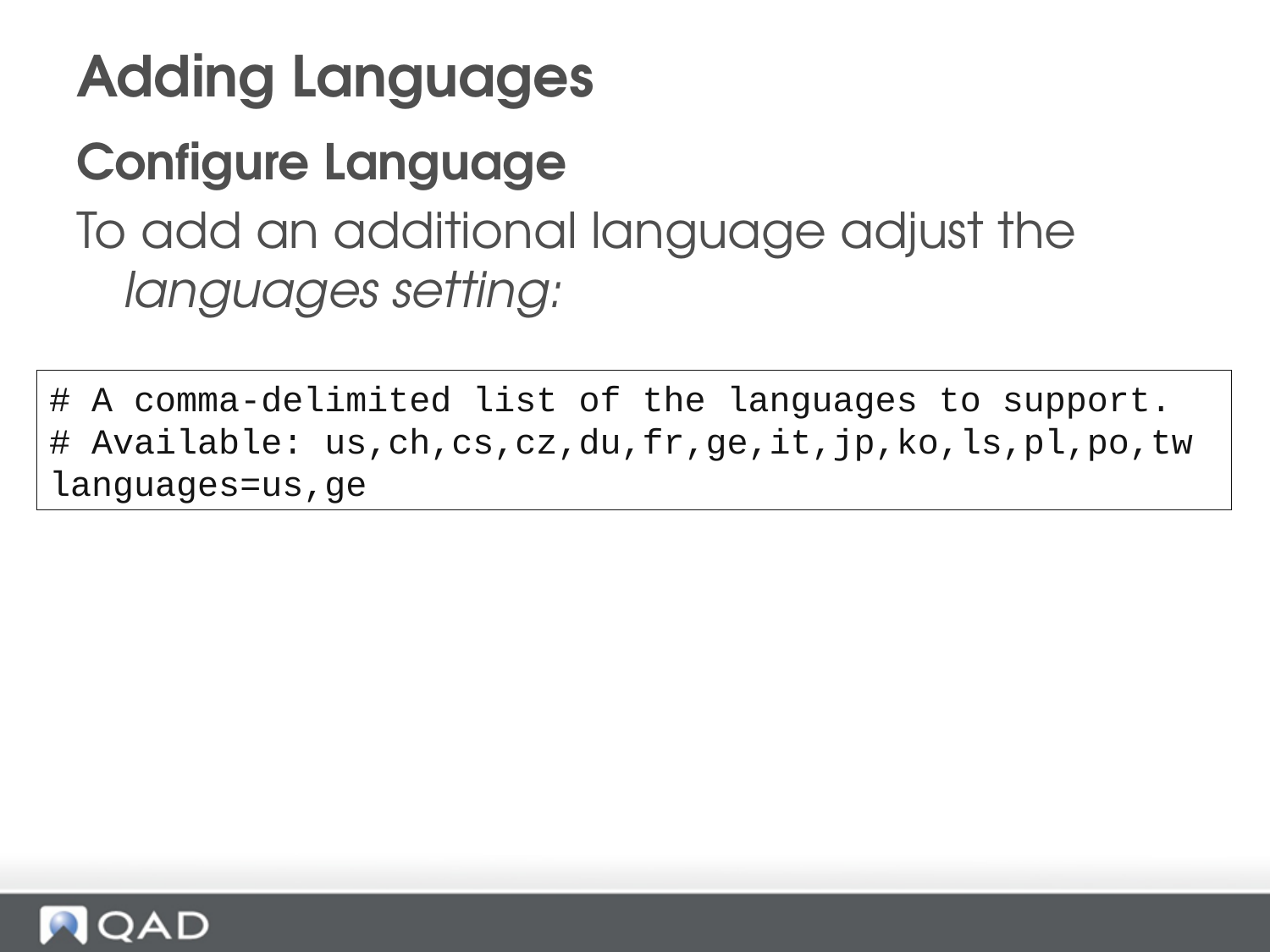

# Adding Languages
Configure Language
To add an additional language adjust the languages setting:
# A comma-delimited list of the languages to support.
# Available: us,ch,cs,cz,du,fr,ge,it,jp,ko,ls,pl,po,tw
languages=us,ge